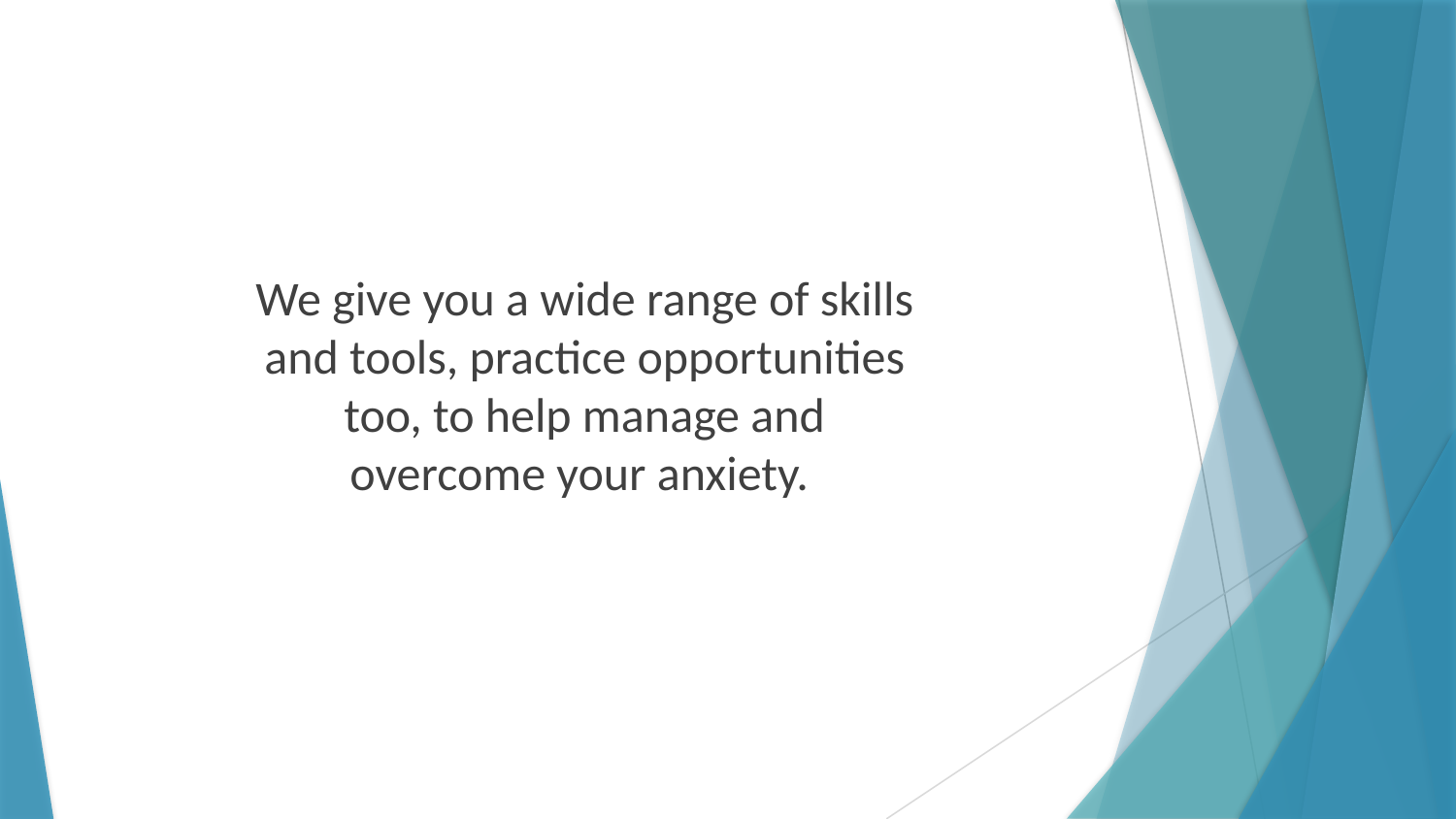

We give you a wide range of skills and tools, practice opportunities too, to help manage and overcome your anxiety.